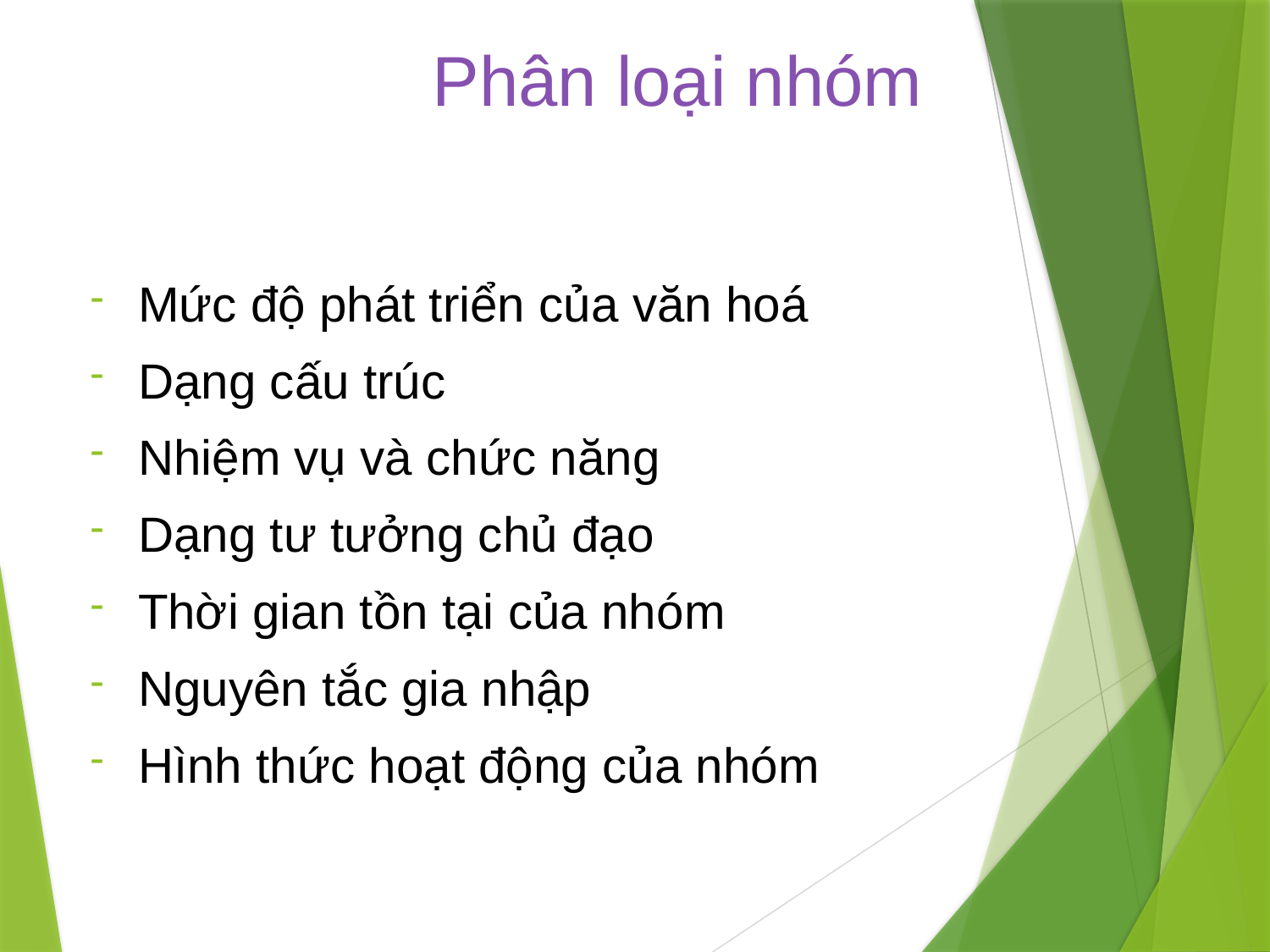

# Phân loại nhóm
Mức độ phát triển của văn hoá
Dạng cấu trúc
Nhiệm vụ và chức năng
Dạng tư tưởng chủ đạo
Thời gian tồn tại của nhóm
Nguyên tắc gia nhập
Hình thức hoạt động của nhóm